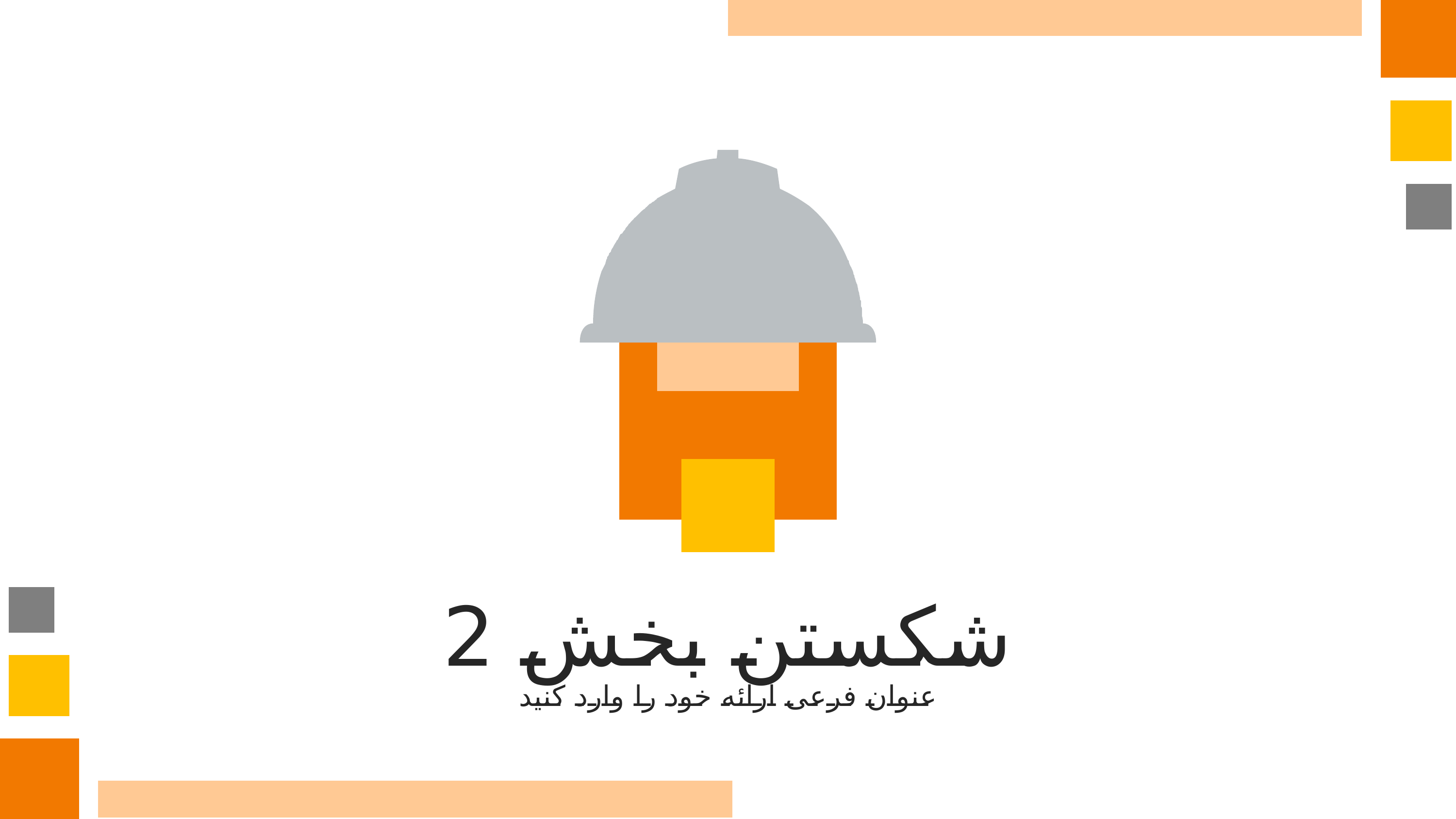

شکستن بخش 2

عنوان فرعی ارائه خود را وارد کنید